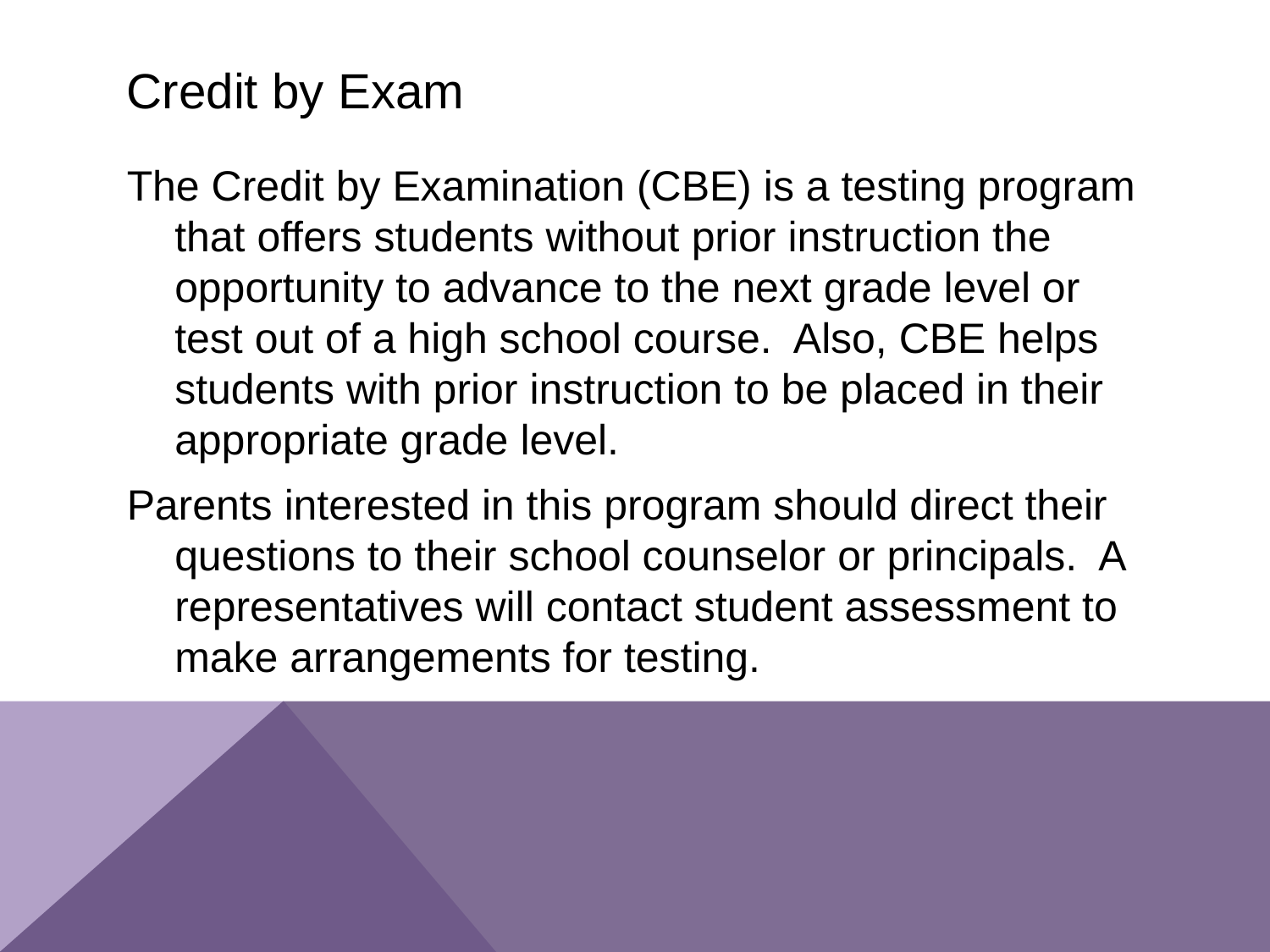

# Credit by Exam
The Credit by Examination (CBE) is a testing program that offers students without prior instruction the opportunity to advance to the next grade level or test out of a high school course.  Also, CBE helps students with prior instruction to be placed in their appropriate grade level.
Parents interested in this program should direct their questions to their school counselor or principals.  A representatives will contact student assessment to make arrangements for testing.